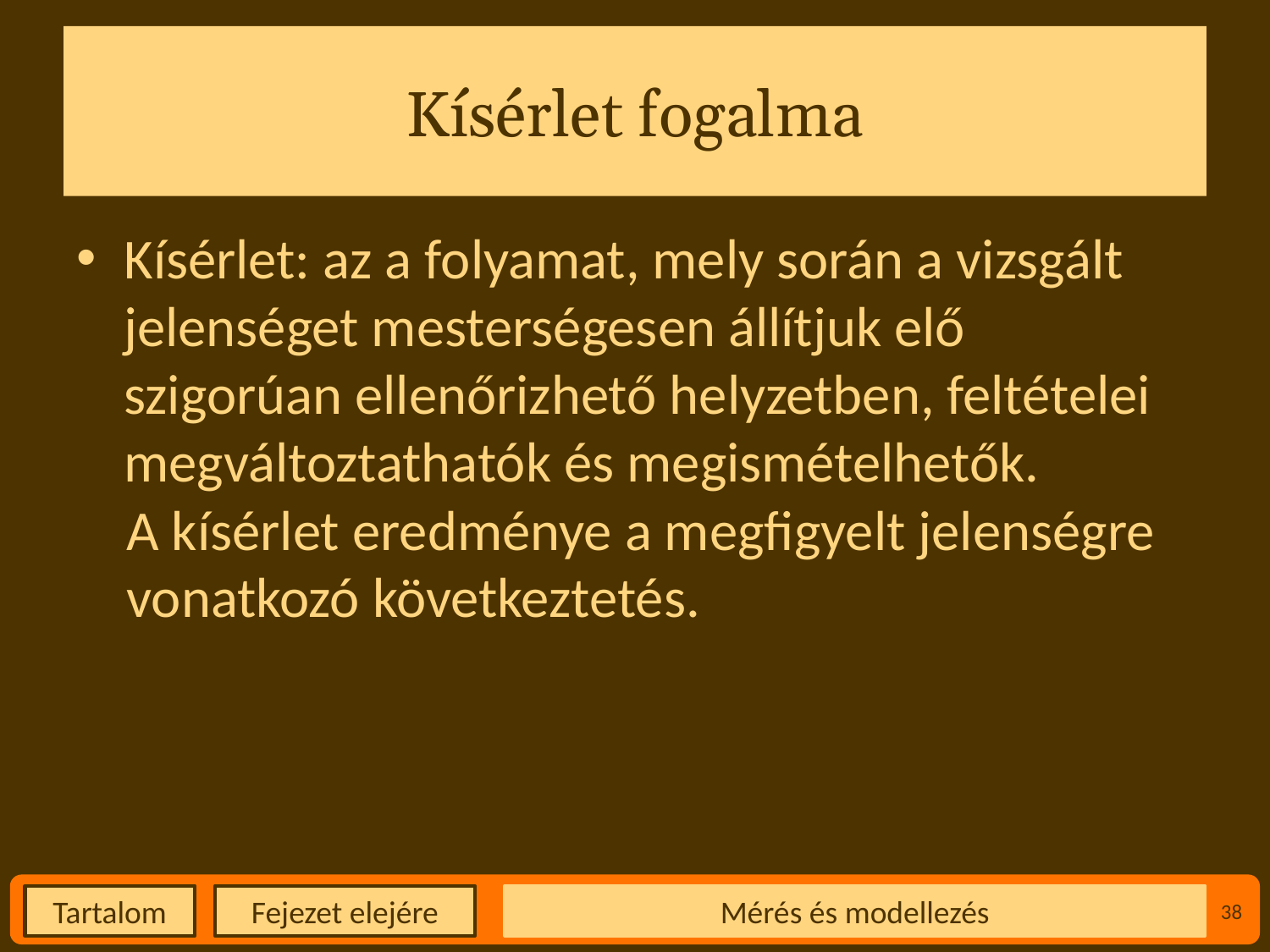

# Kísérlet fogalma
Kísérlet: az a folyamat, mely során a vizsgált jelenséget mesterségesen állítjuk elő szigorúan ellenőrizhető helyzetben, feltételei megváltoztathatók és megismételhetők.
A kísérlet eredménye a megfigyelt jelenségre vonatkozó következtetés.
Mérés és modellezés
38
Fejezet elejére